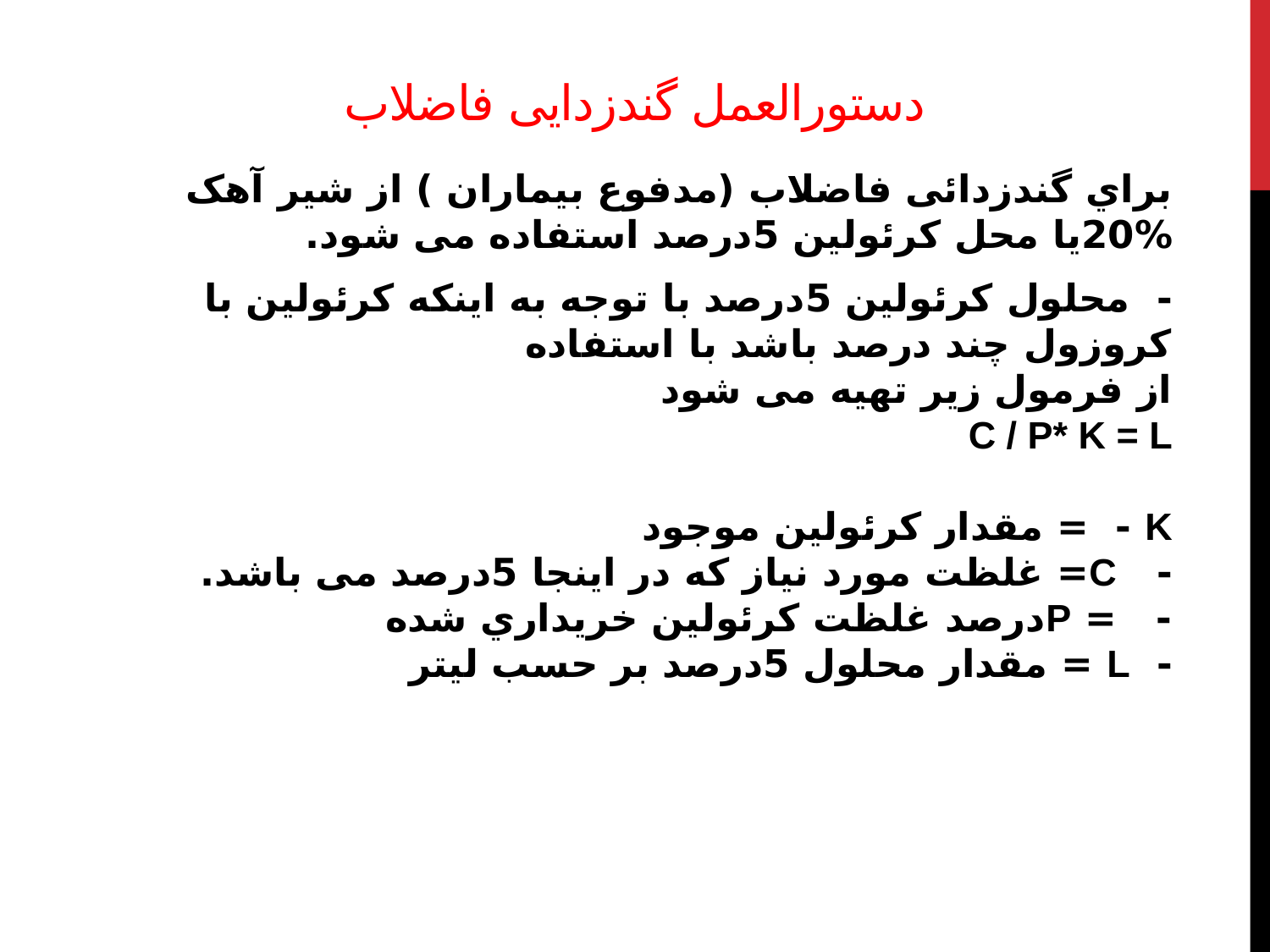

# دستورالعمل گندزدایی فاضلاب
براي گندزدائی فاضلاب (مدفوع بیماران ) از شیر آهک %20یا محل کرئولین 5درصد استفاده می شود.
-  محلول کرئولین 5درصد با توجه به اینکه کرئولین با کروزول چند درصد باشد با استفاده
از فرمول زیر تهیه می شود
C / P* K = L
K -  = مقدار کرئولین موجود
-   C= غلظت مورد نیاز که در اینجا 5درصد می باشد.
-   = Pدرصد غلظت کرئولین خریداري شده
-  L = مقدار محلول 5درصد بر حسب لیتر